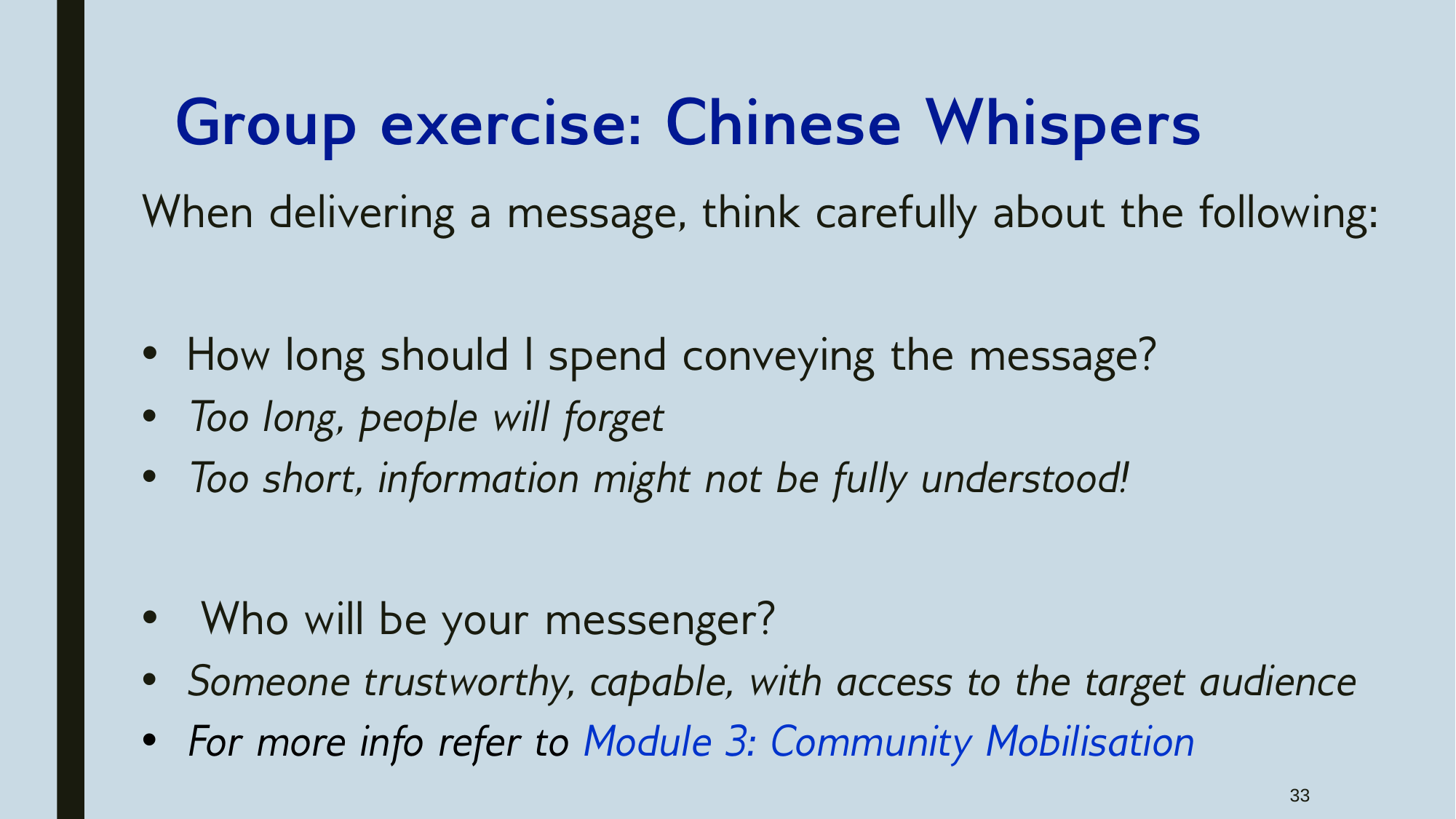

# Group exercise: Chinese Whispers
When delivering a message, think carefully about the following:

How long should I spend conveying the message?
Too long, people will forget
Too short, information might not be fully understood!

 Who will be your messenger?
Someone trustworthy, capable, with access to the target audience
For more info refer to Module 3: Community Mobilisation

33